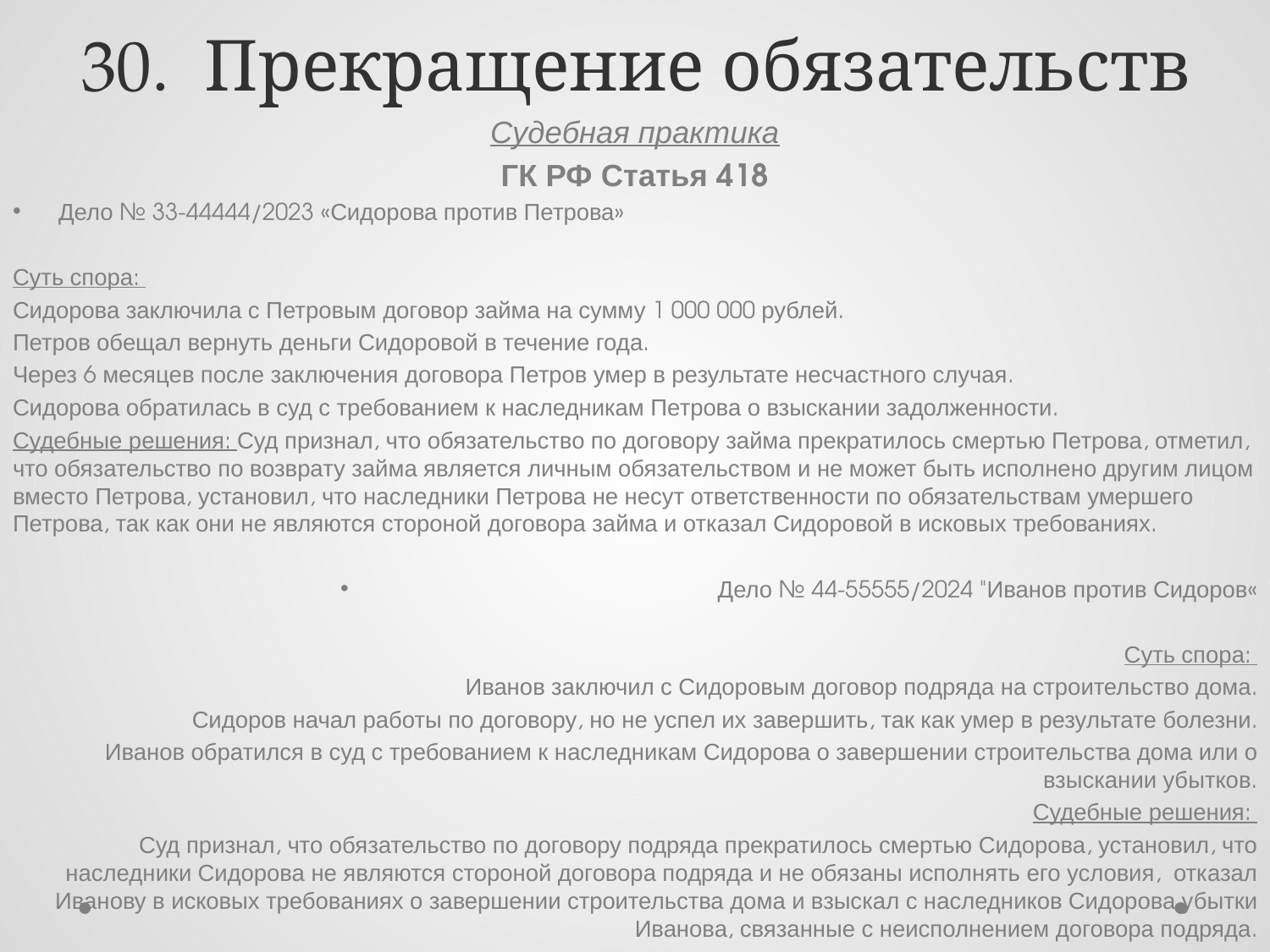

# 30.  Прекращение обязательств
Судебная практика
ГК РФ Статья 418
Дело № 33-44444/2023 «Сидорова против Петрова»

Суть спора:
Сидорова заключила с Петровым договор займа на сумму 1 000 000 рублей.
Петров обещал вернуть деньги Сидоровой в течение года.
Через 6 месяцев после заключения договора Петров умер в результате несчастного случая.
Сидорова обратилась в суд с требованием к наследникам Петрова о взыскании задолженности.
Судебные решения: Суд признал, что обязательство по договору займа прекратилось смертью Петрова, отметил, что обязательство по возврату займа является личным обязательством и не может быть исполнено другим лицом вместо Петрова, установил, что наследники Петрова не несут ответственности по обязательствам умершего Петрова, так как они не являются стороной договора займа и отказал Сидоровой в исковых требованиях.

Дело № 44-55555/2024 "Иванов против Сидоров«

Суть спора:
Иванов заключил с Сидоровым договор подряда на строительство дома.
Сидоров начал работы по договору, но не успел их завершить, так как умер в результате болезни.
Иванов обратился в суд с требованием к наследникам Сидорова о завершении строительства дома или о взыскании убытков.
Судебные решения:
Суд признал, что обязательство по договору подряда прекратилось смертью Сидорова, установил, что наследники Сидорова не являются стороной договора подряда и не обязаны исполнять его условия,  отказал Иванову в исковых требованиях о завершении строительства дома и взыскал с наследников Сидорова убытки Иванова, связанные с неисполнением договора подряда.